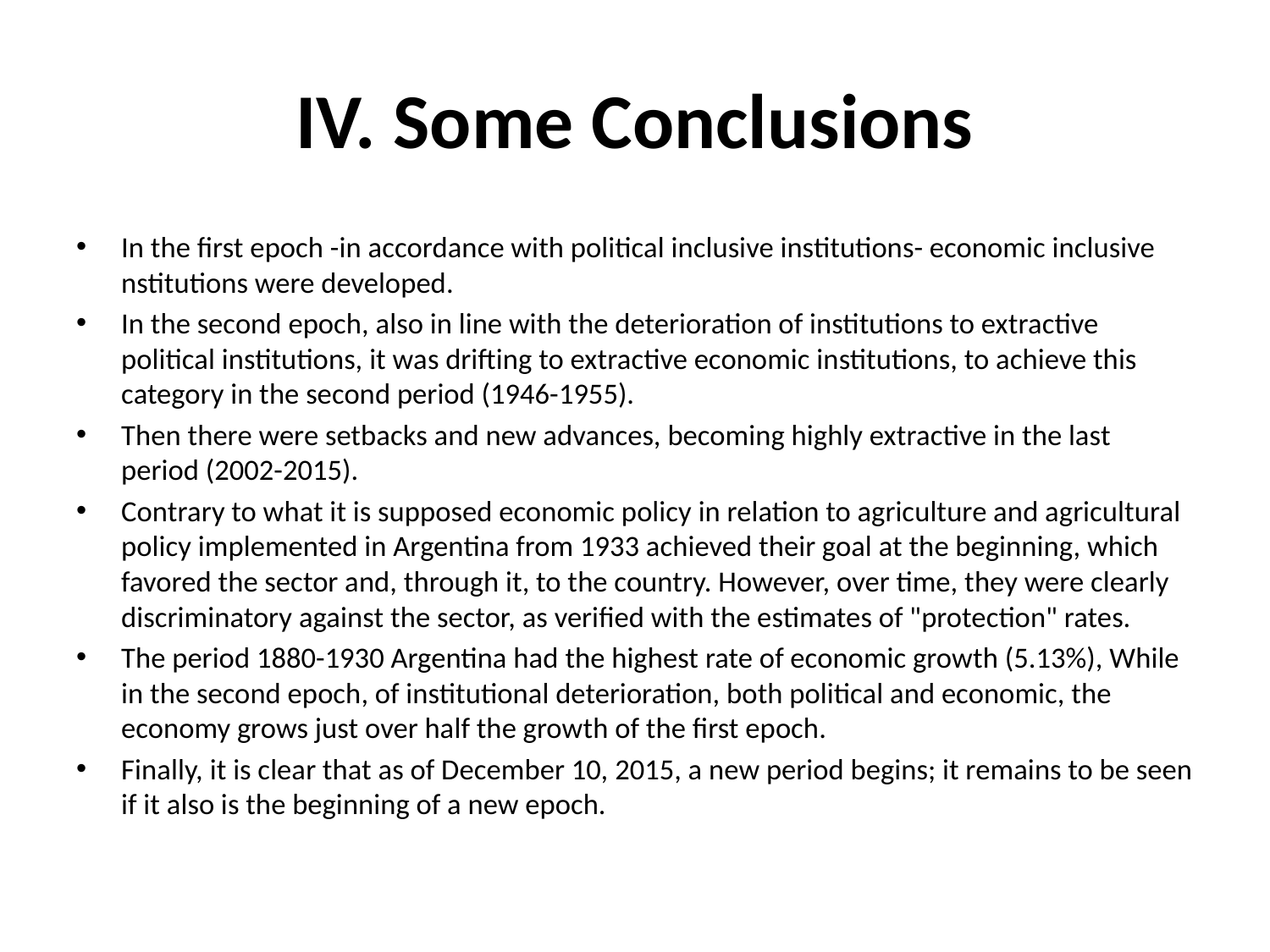

# IV. Some Conclusions
In the first epoch -in accordance with political inclusive institutions- economic inclusive nstitutions were developed.
In the second epoch, also in line with the deterioration of institutions to extractive political institutions, it was drifting to extractive economic institutions, to achieve this category in the second period (1946-1955).
Then there were setbacks and new advances, becoming highly extractive in the last period (2002-2015).
Contrary to what it is supposed economic policy in relation to agriculture and agricultural policy implemented in Argentina from 1933 achieved their goal at the beginning, which favored the sector and, through it, to the country. However, over time, they were clearly discriminatory against the sector, as verified with the estimates of "protection" rates.
The period 1880-1930 Argentina had the highest rate of economic growth (5.13%), While in the second epoch, of institutional deterioration, both political and economic, the economy grows just over half the growth of the first epoch.
Finally, it is clear that as of December 10, 2015, a new period begins; it remains to be seen if it also is the beginning of a new epoch.